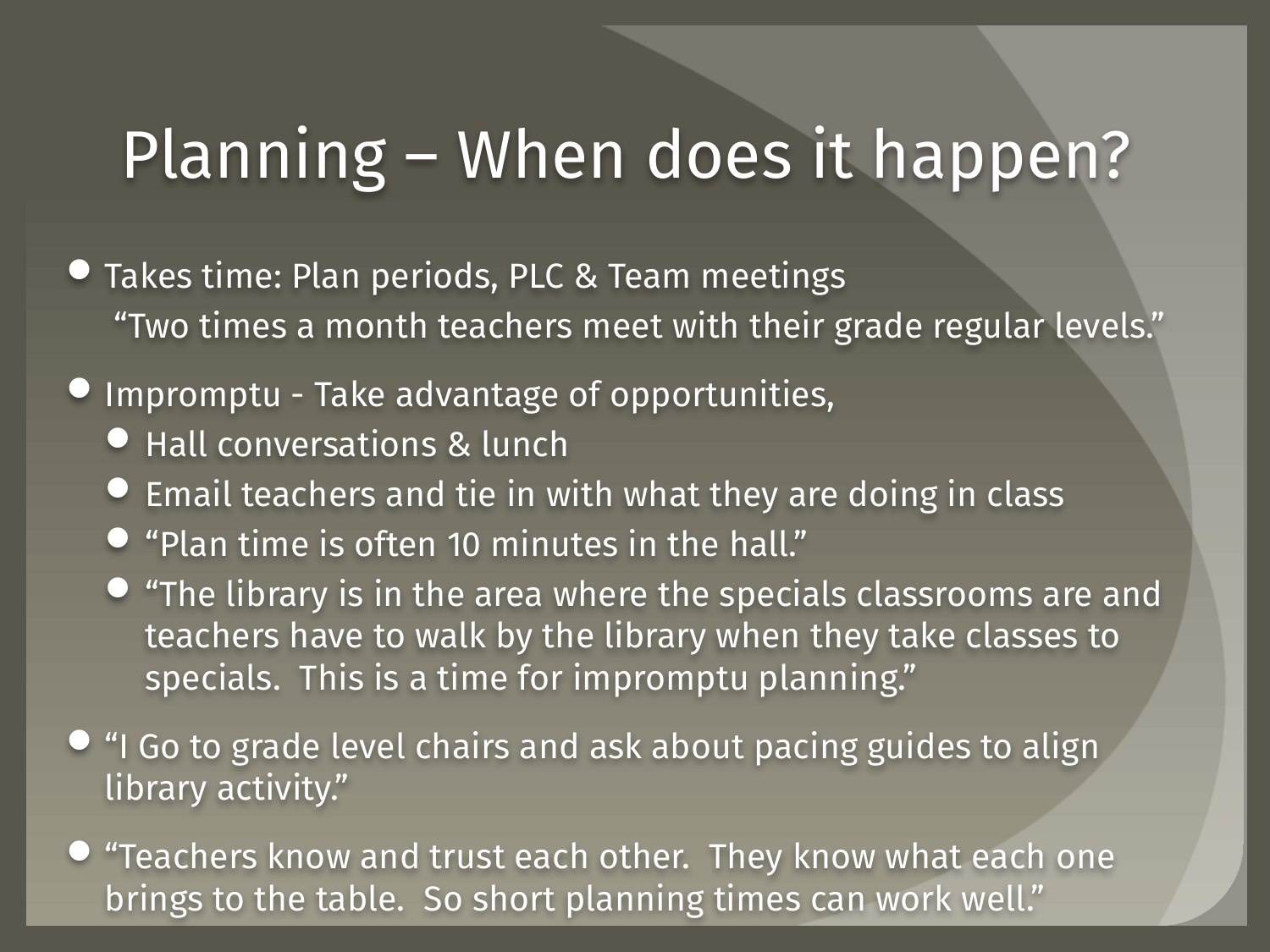

# Planning – When does it happen?
Takes time: Plan periods, PLC & Team meetings
 “Two times a month teachers meet with their grade regular levels.”
Impromptu - Take advantage of opportunities,
Hall conversations & lunch
Email teachers and tie in with what they are doing in class
“Plan time is often 10 minutes in the hall.”
“The library is in the area where the specials classrooms are and teachers have to walk by the library when they take classes to specials.  This is a time for impromptu planning.”
“I Go to grade level chairs and ask about pacing guides to align library activity.”
“Teachers know and trust each other.  They know what each one brings to the table.  So short planning times can work well.”